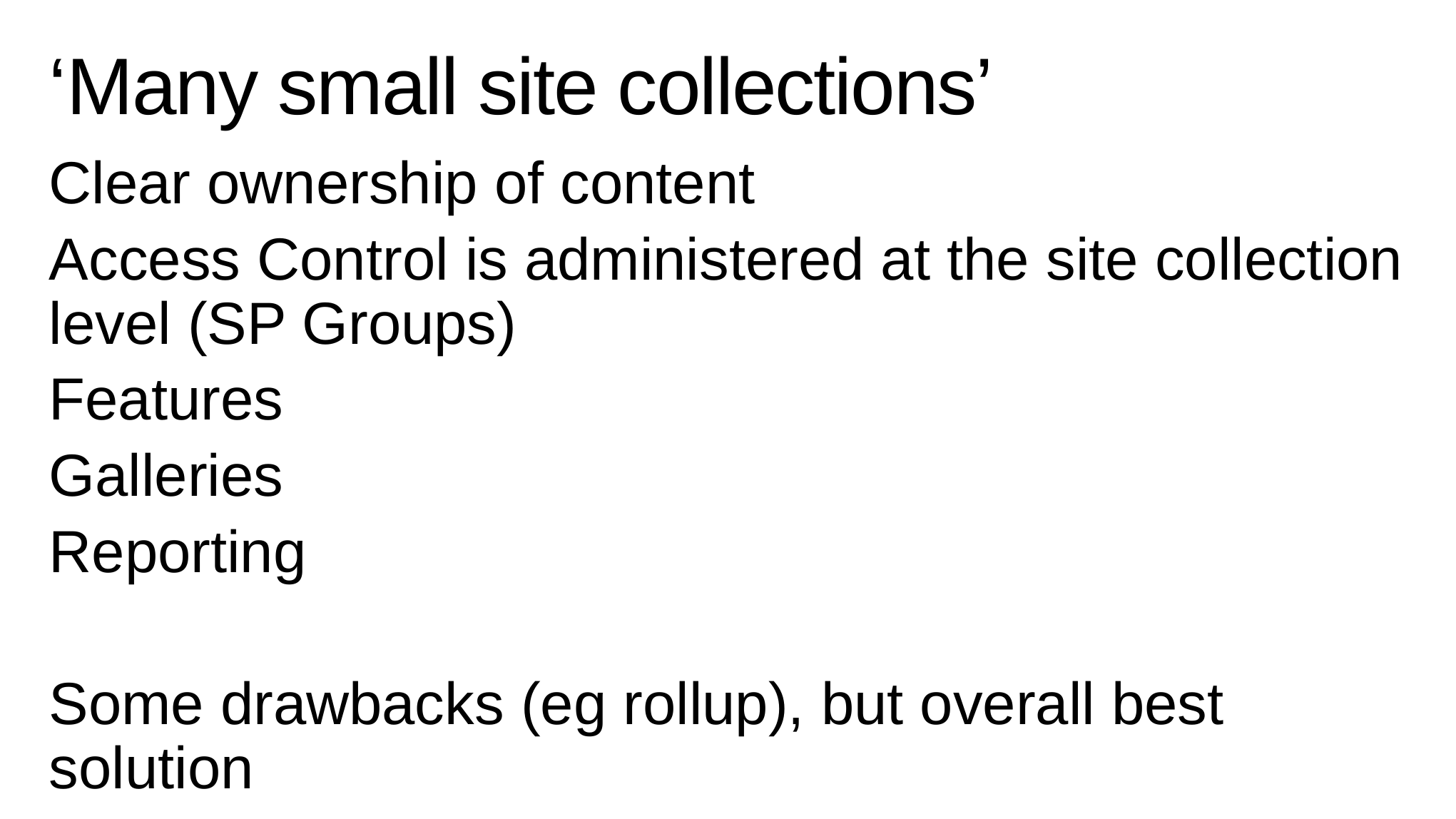

# ‘Many small site collections’
Clear ownership of content
Access Control is administered at the site collection level (SP Groups)
Features
Galleries
Reporting

Some drawbacks (eg rollup), but overall best solution